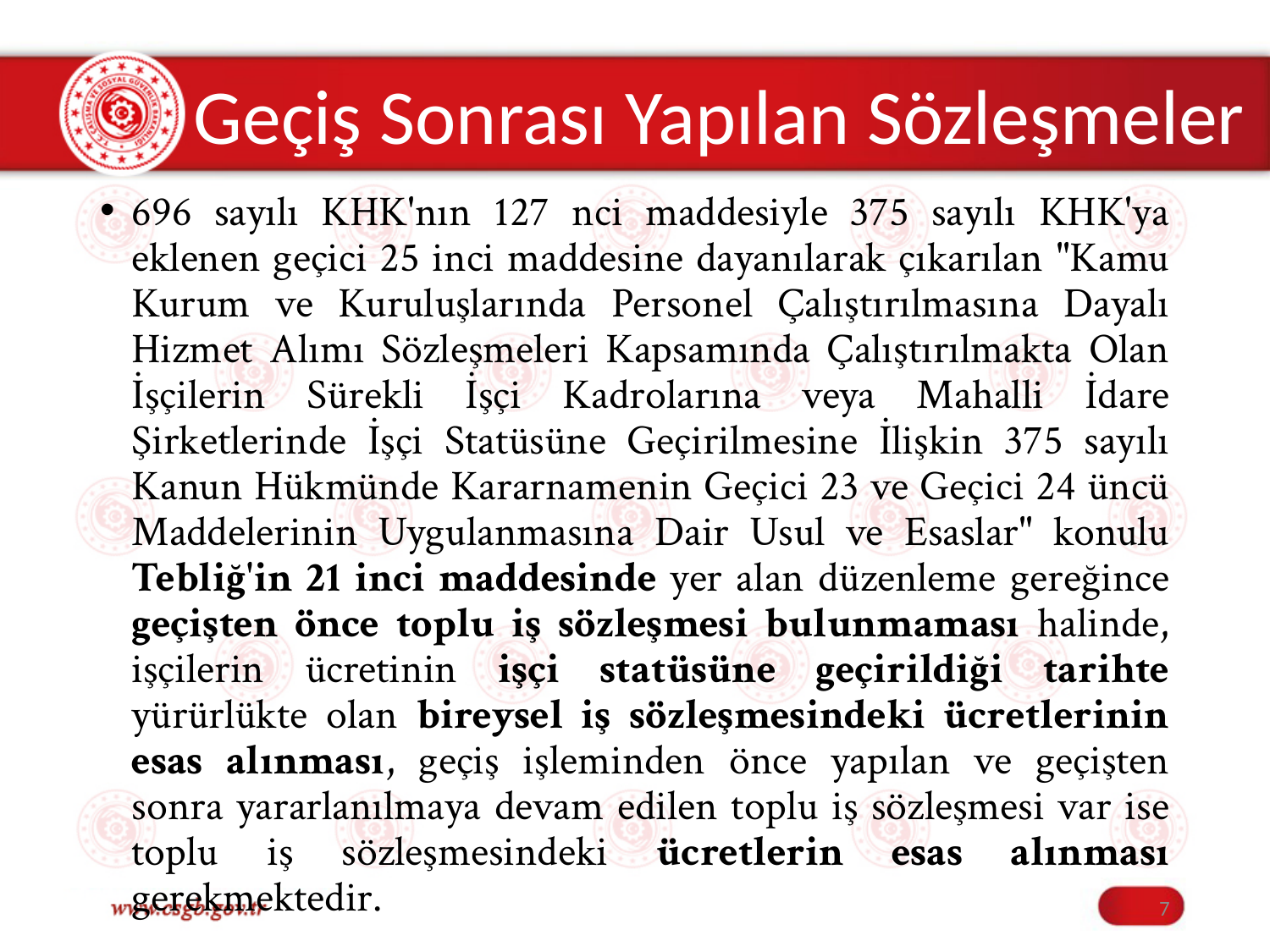

# Geçiş Sonrası Yapılan Sözleşmeler
696 sayılı KHK'nın 127 nci maddesiyle 375 sayılı KHK'ya eklenen geçici 25 inci maddesine dayanılarak çıkarılan "Kamu Kurum ve Kuruluşlarında Personel Çalıştırılmasına Dayalı Hizmet Alımı Sözleşmeleri Kapsamında Çalıştırılmakta Olan İşçilerin Sürekli İşçi Kadrolarına veya Mahalli İdare Şirketlerinde İşçi Statüsüne Geçirilmesine İlişkin 375 sayılı Kanun Hükmünde Kararnamenin Geçici 23 ve Geçici 24 üncü Maddelerinin Uygulanmasına Dair Usul ve Esaslar" konulu Tebliğ'in 21 inci maddesinde yer alan düzenleme gereğince geçişten önce toplu iş sözleşmesi bulunmaması halinde, işçilerin ücretinin işçi statüsüne geçirildiği tarihte yürürlükte olan bireysel iş sözleşmesindeki ücretlerinin esas alınması, geçiş işleminden önce yapılan ve geçişten sonra yararlanılmaya devam edilen toplu iş sözleşmesi var ise toplu iş sözleşmesindeki ücretlerin esas alınması gerekmektedir.
7